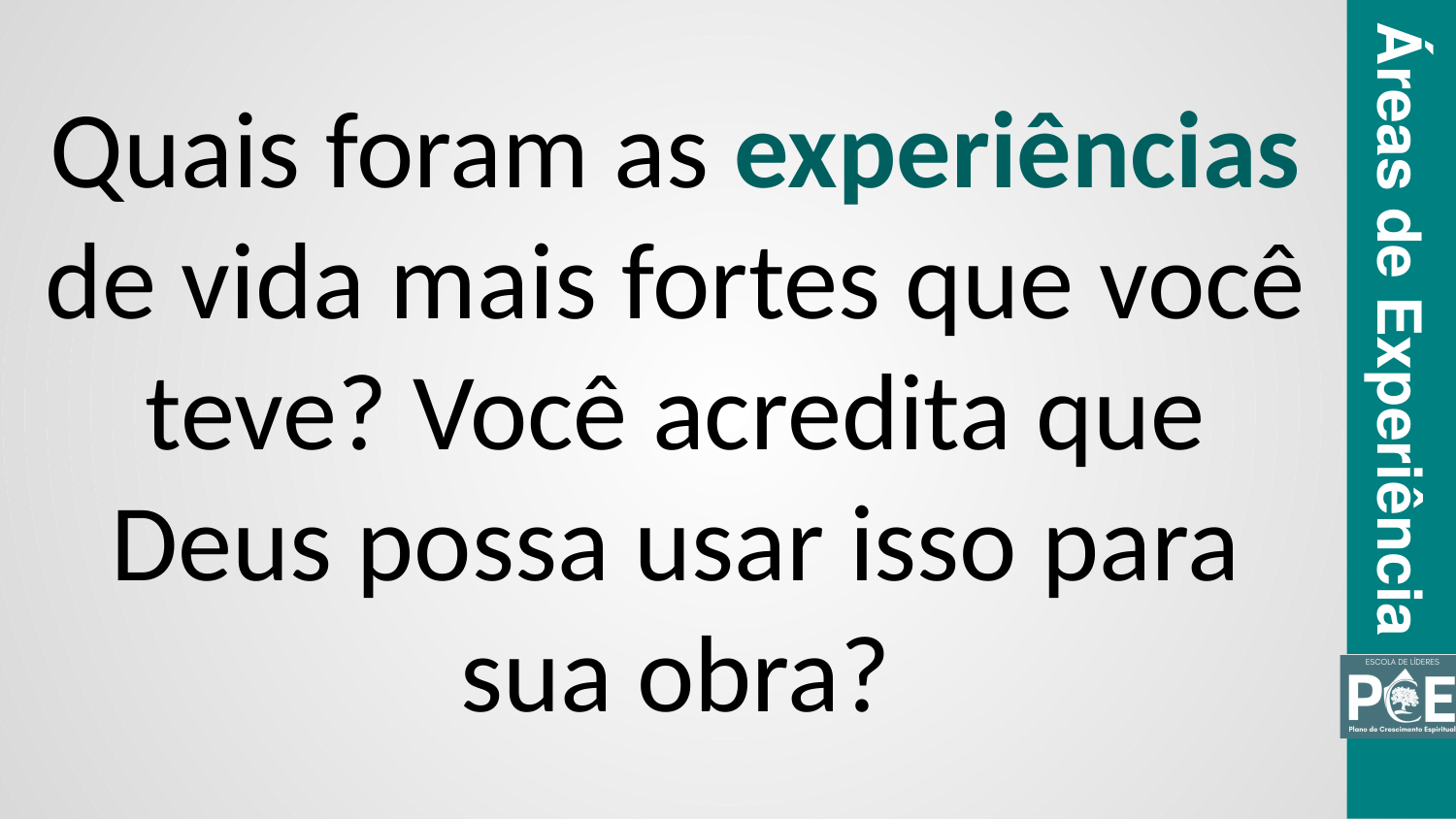

Quais foram as experiências de vida mais fortes que você teve? Você acredita que Deus possa usar isso para sua obra?
Áreas de Experiência